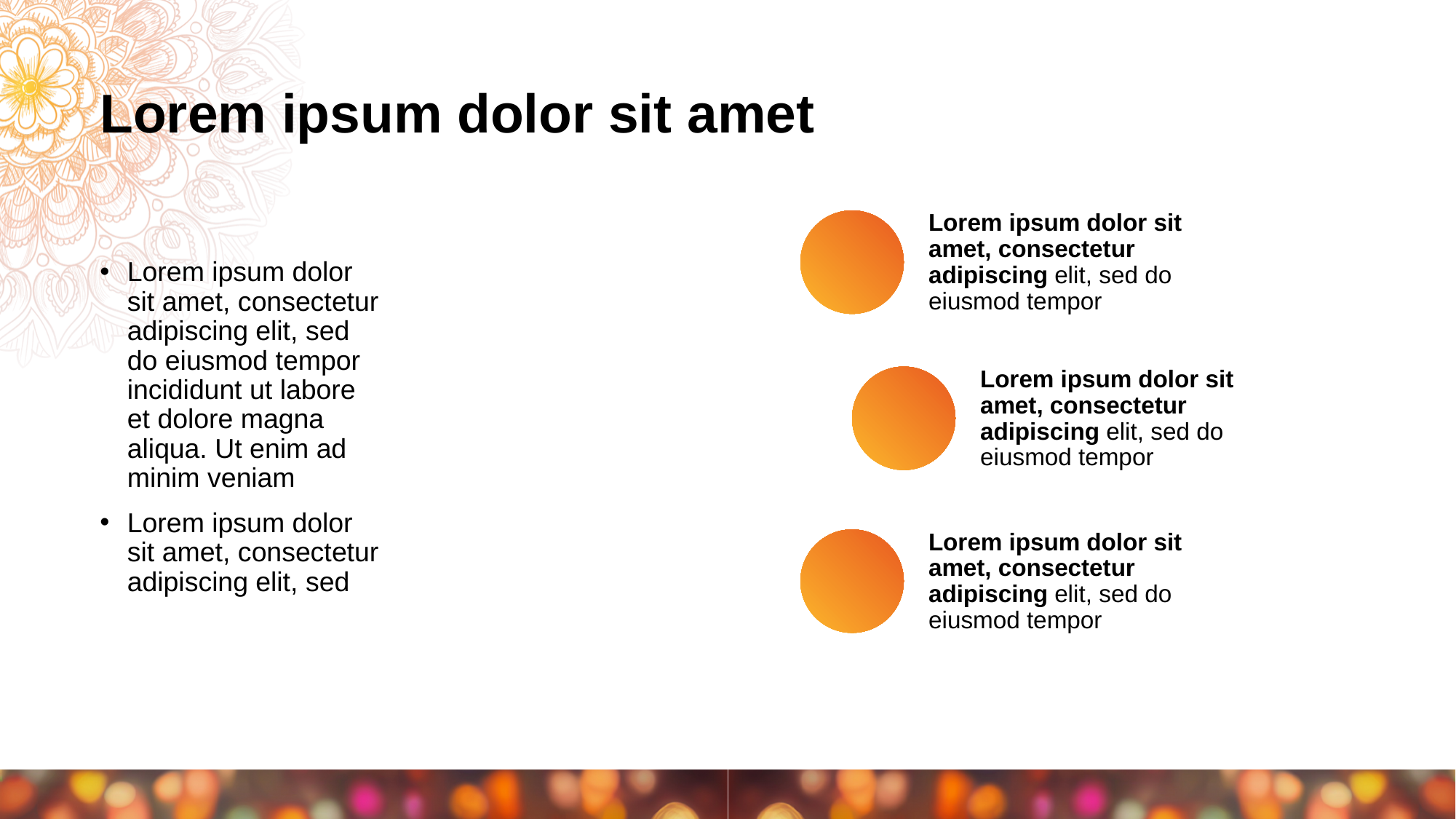

# Lorem ipsum dolor sit amet

Lorem ipsum dolor sit amet, consectetur adipiscing elit, sed do eiusmod tempor
Lorem ipsum dolor sit amet, consectetur adipiscing elit, sed do eiusmod tempor incididunt ut labore et dolore magna aliqua. Ut enim ad minim veniam
Lorem ipsum dolor sit amet, consectetur adipiscing elit, sed

Lorem ipsum dolor sit amet, consectetur adipiscing elit, sed do eiusmod tempor

Lorem ipsum dolor sit amet, consectetur adipiscing elit, sed do eiusmod tempor